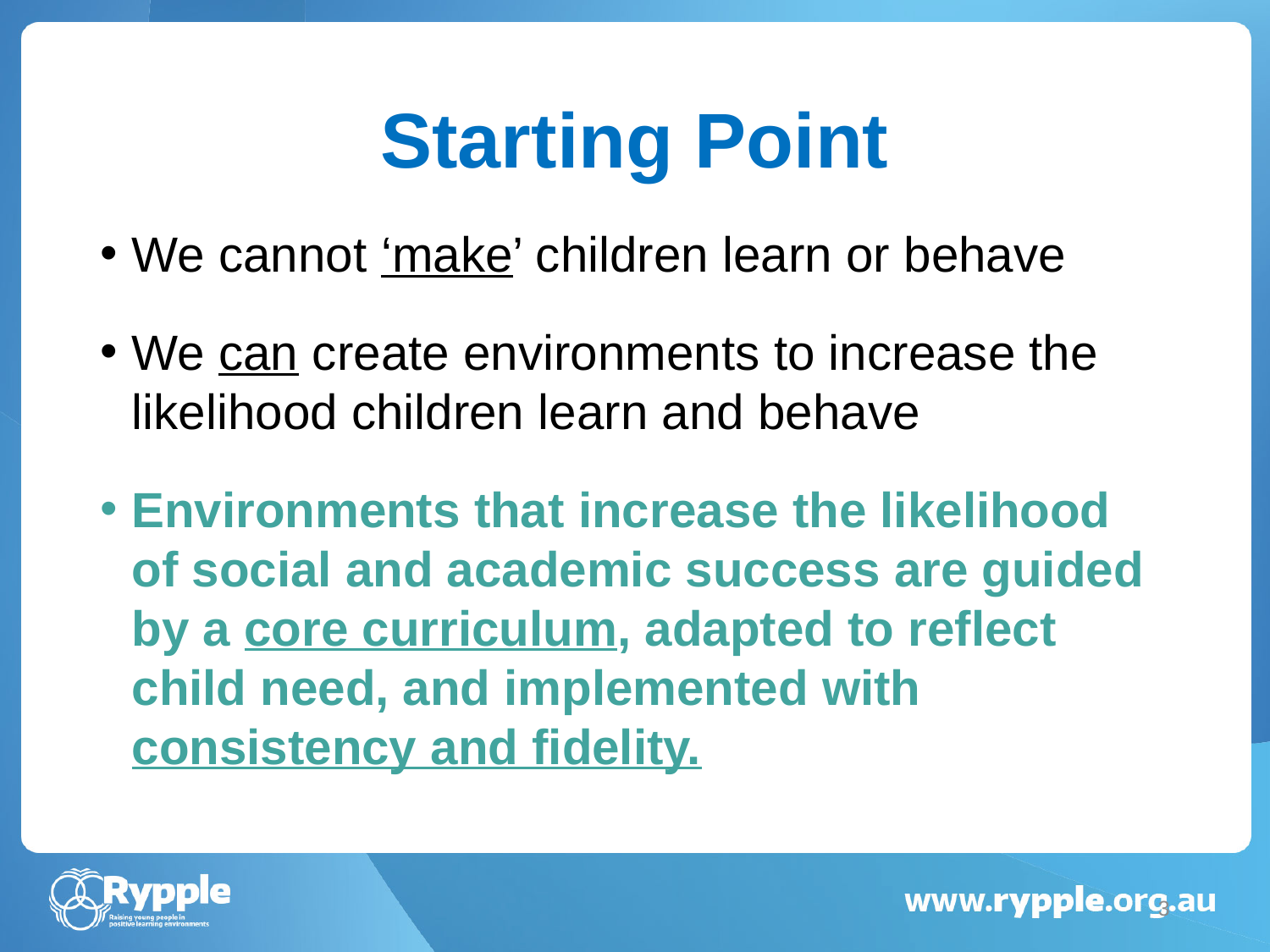

Starting Point
We cannot ‘make’ children learn or behave
We can create environments to increase the likelihood children learn and behave
Environments that increase the likelihood of social and academic success are guided by a core curriculum, adapted to reflect child need, and implemented with consistency and fidelity.
3